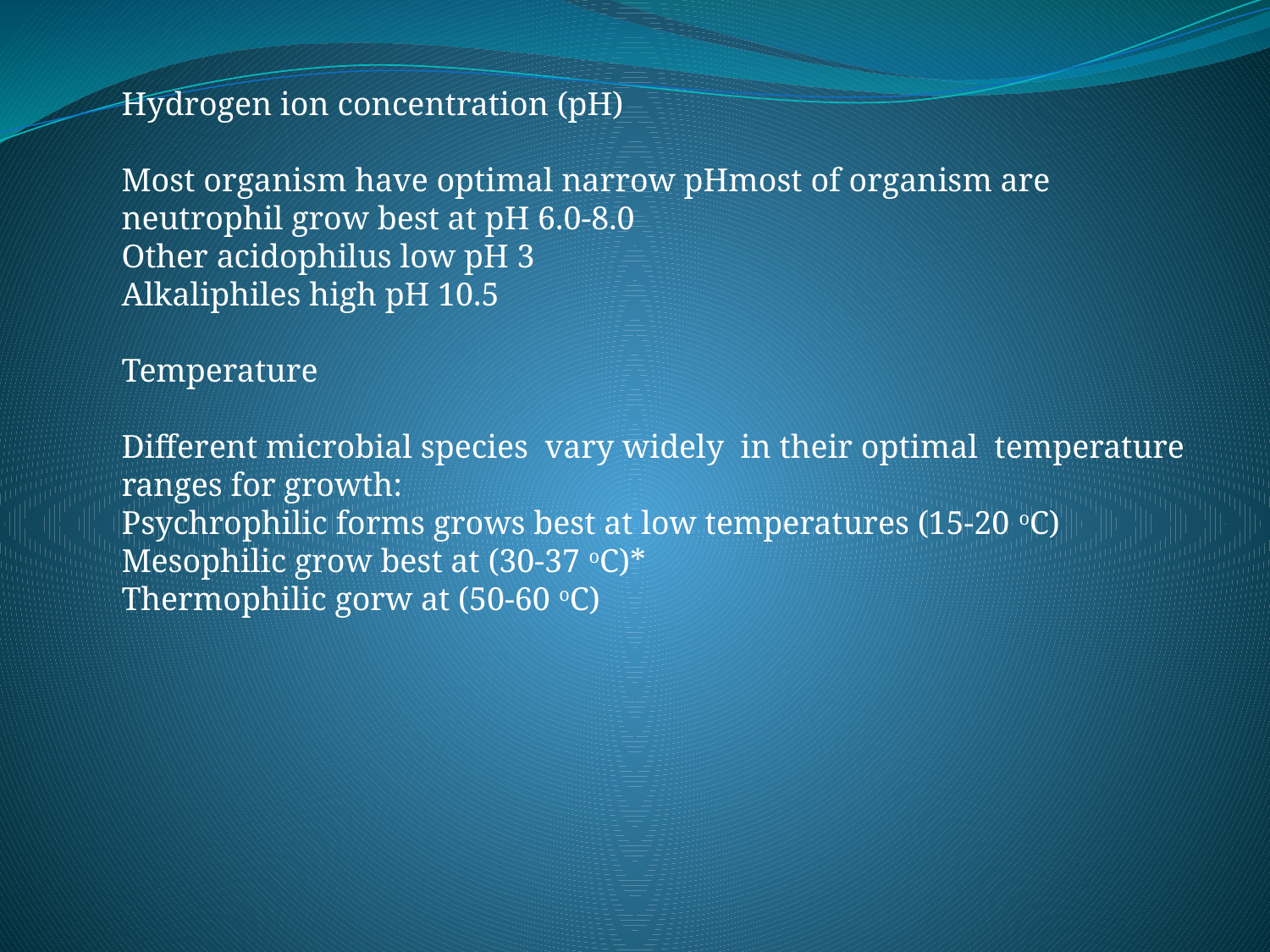

Hydrogen ion concentration (pH)

Most organism have optimal narrow pHmost of organism are neutrophil grow best at pH 6.0-8.0
Other acidophilus low pH 3
Alkaliphiles high pH 10.5

Temperature

Different microbial species  vary widely  in their optimal  temperature  ranges for growth:
Psychrophilic forms grows best at low temperatures (15-20 oC)
Mesophilic grow best at (30-37 oC)*
Thermophilic gorw at (50-60 oC)